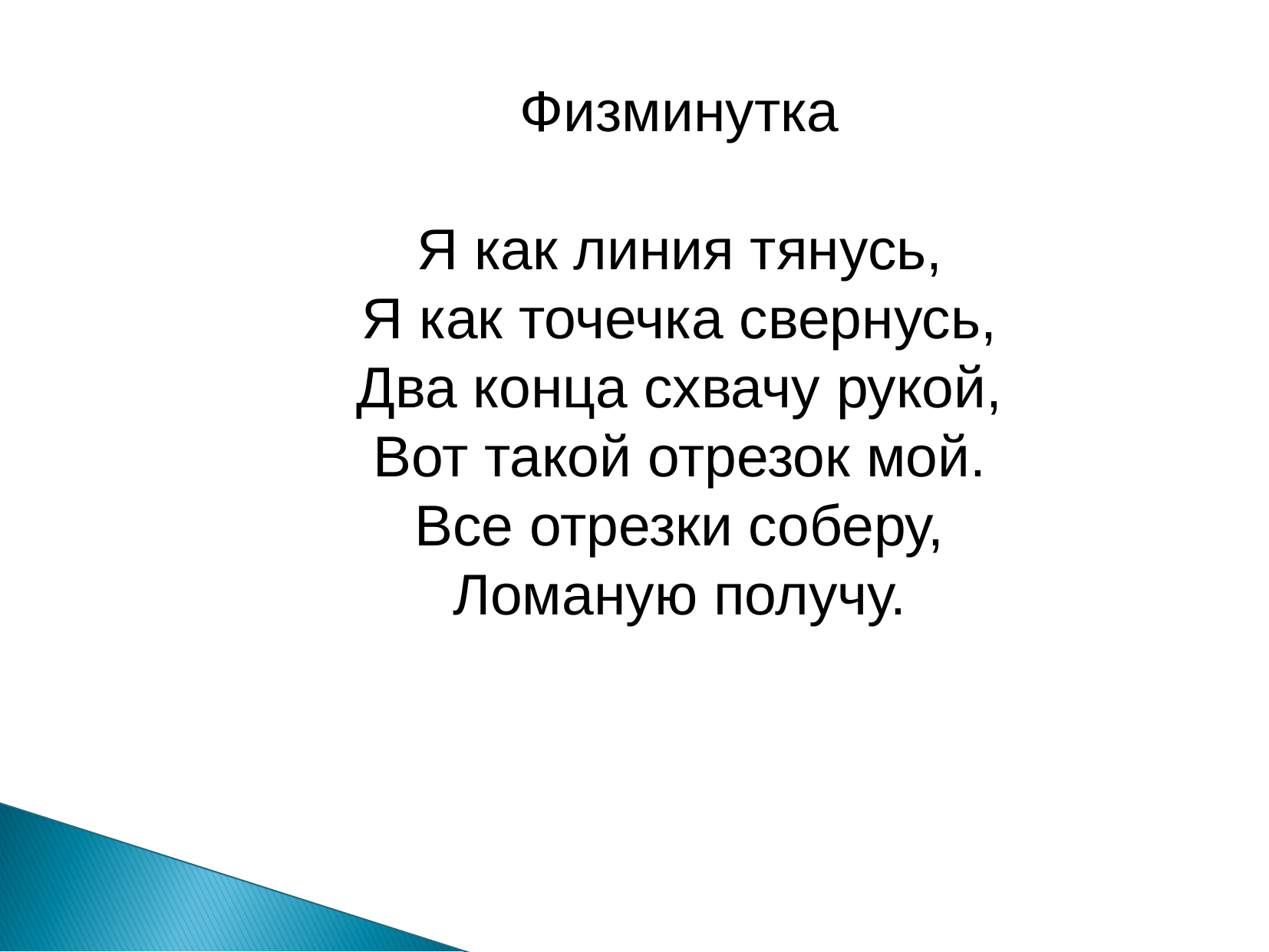

Физминутка

Я как линия тянусь,
Я как точечка свернусь,
Два конца схвачу рукой,
Вот такой отрезок мой.
Все отрезки соберу,
Ломаную получу.